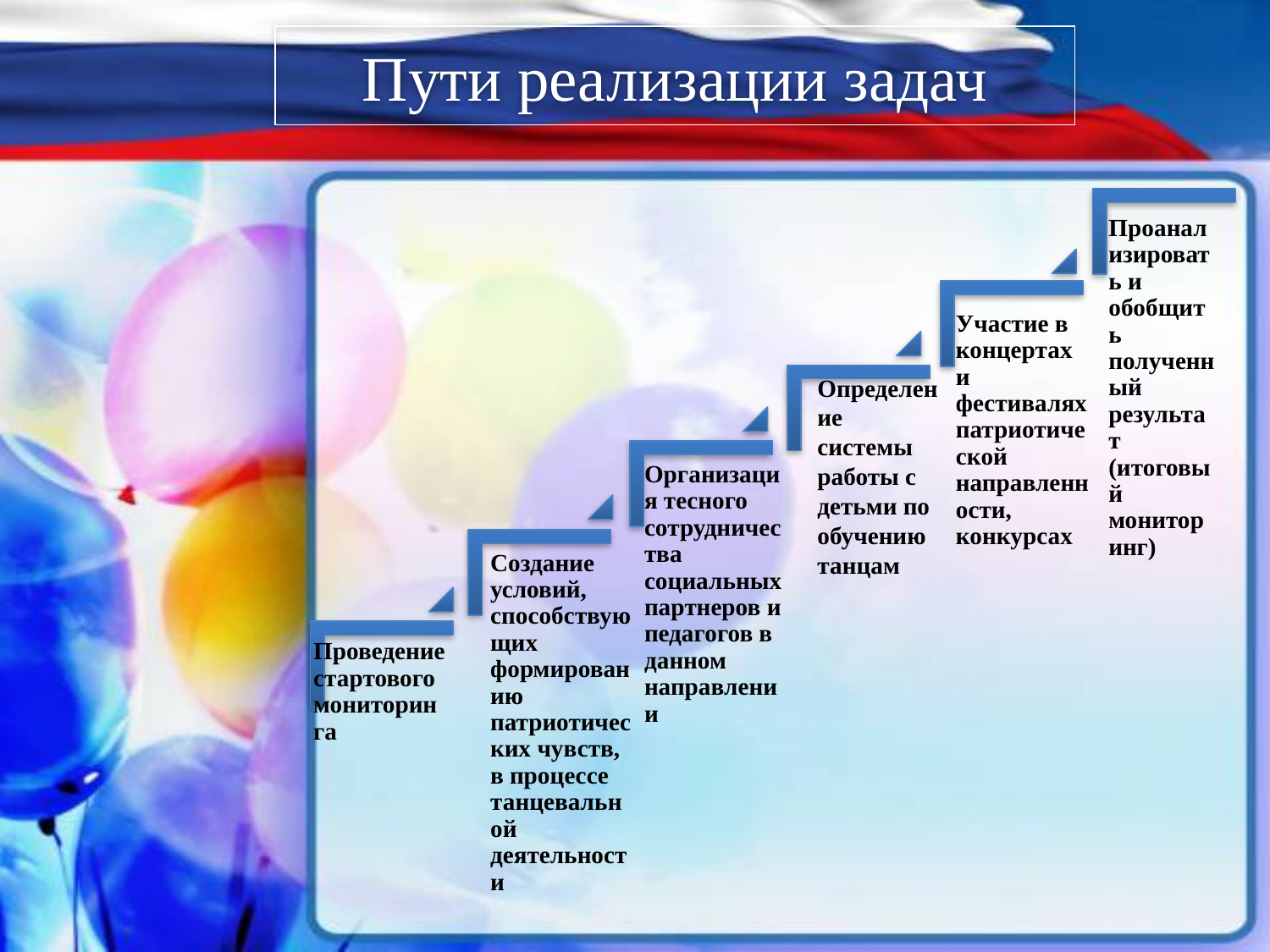

# Пути реализации задач

Проведение стартового мониторинга

Создание условий, способствующих формированию патриотических чувств, в процессе танцевальной деятельности
Организация тесного сотрудничества социальных партнеров и педагогов в данном направлении
Проанализировать и обобщить полученный результат (итоговый мониторинг)
Участие в концертах и фестивалях патриотической направленности, конкурсах
Определение системы
работы с детьми по
обучению танцам